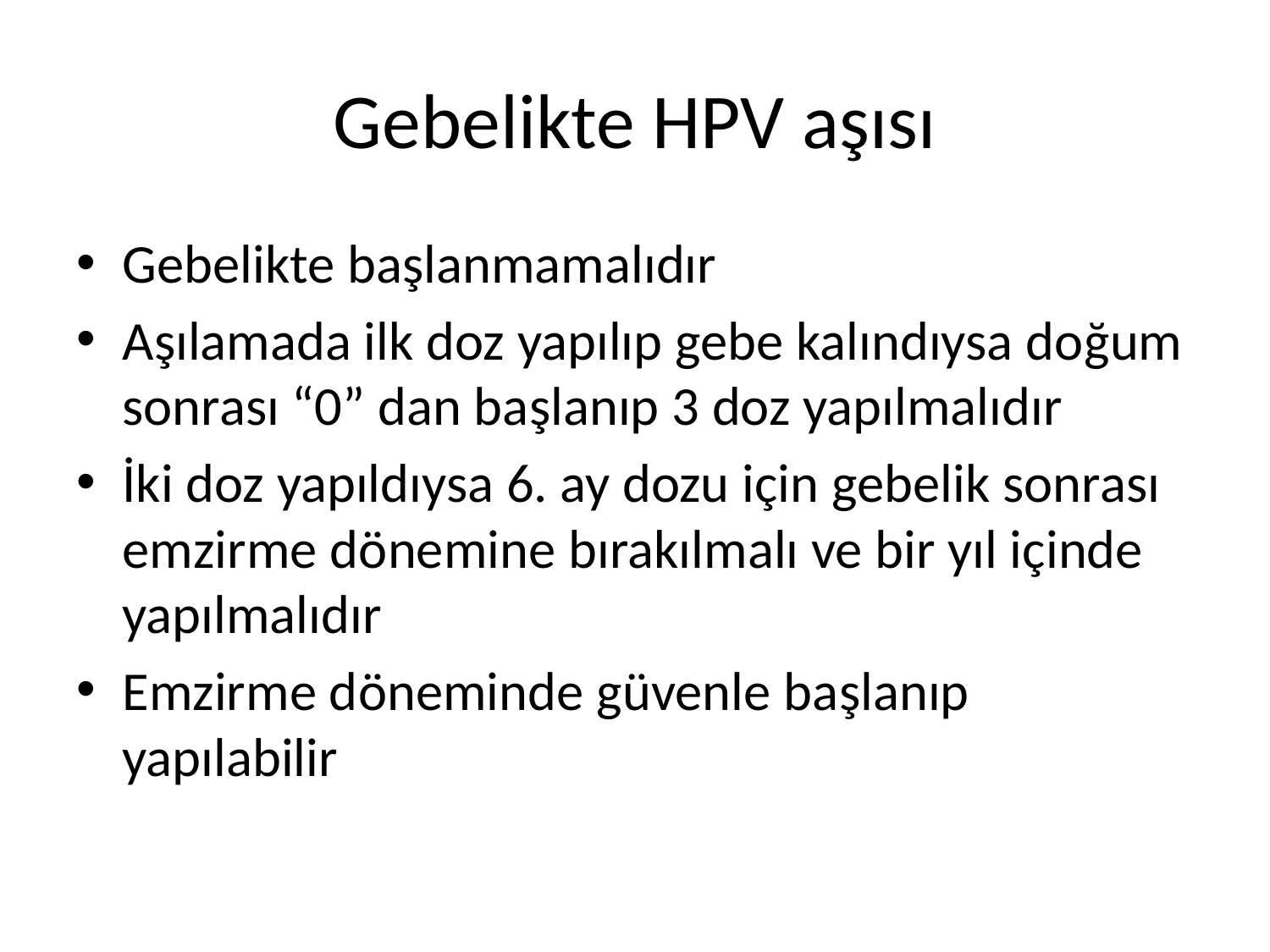

# Gebelikte HPV aşısı
Gebelikte başlanmamalıdır
Aşılamada ilk doz yapılıp gebe kalındıysa doğum sonrası “0” dan başlanıp 3 doz yapılmalıdır
İki doz yapıldıysa 6. ay dozu için gebelik sonrası emzirme dönemine bırakılmalı ve bir yıl içinde yapılmalıdır
Emzirme döneminde güvenle başlanıp yapılabilir